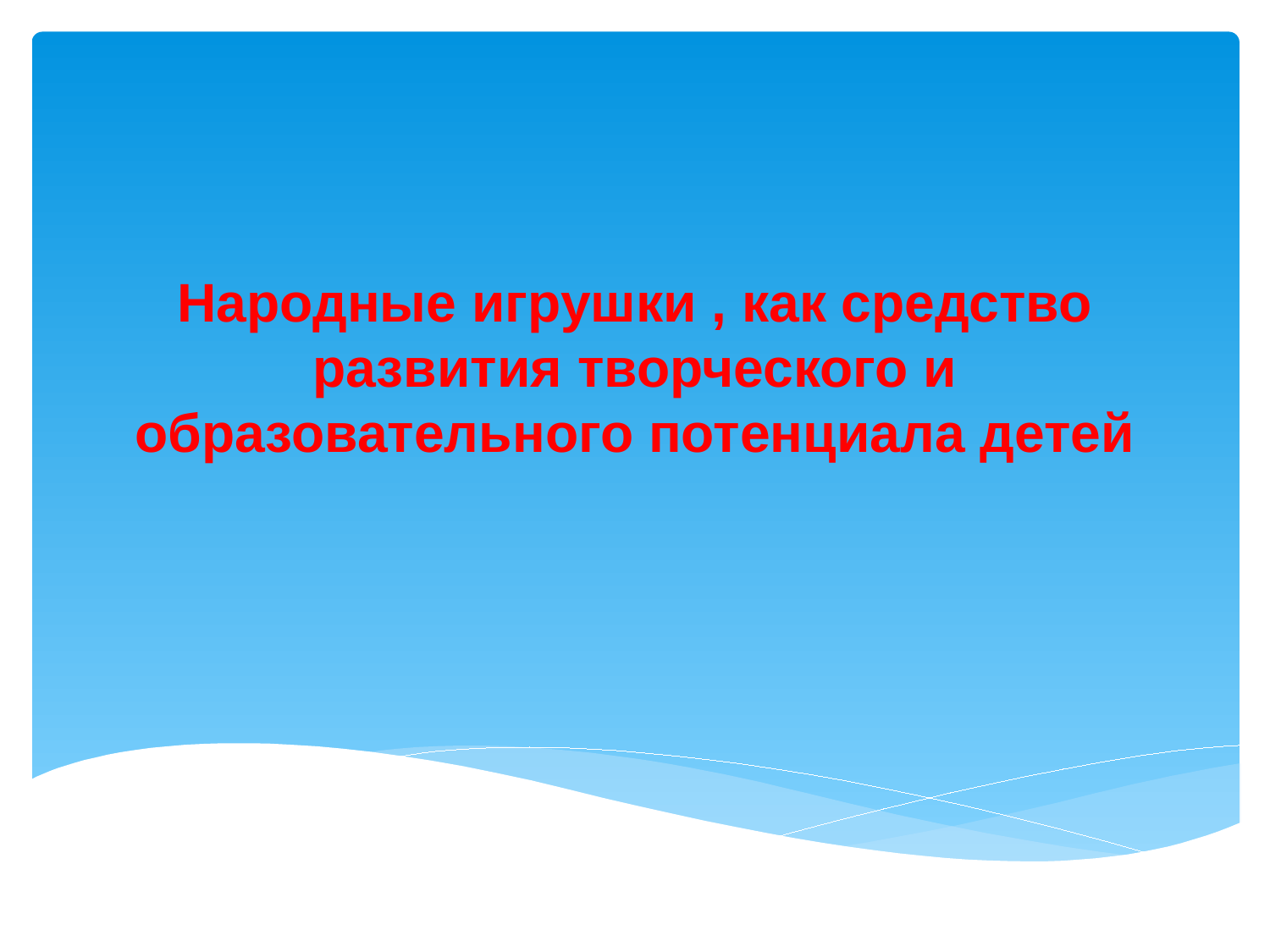

# Народные игрушки , как средство развития творческого и образовательного потенциала детей